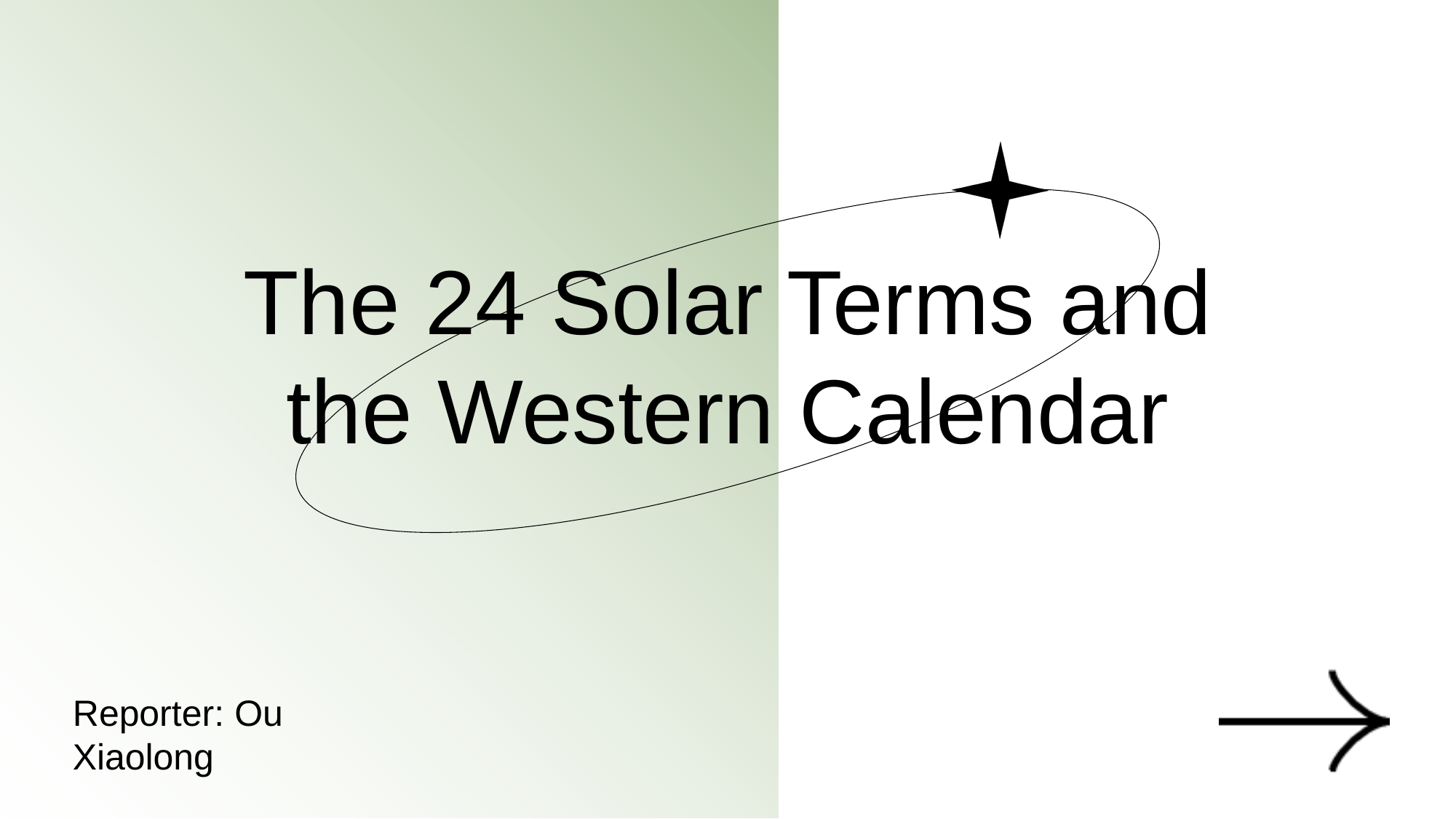

The 24 Solar Terms and the Western Calendar

Reporter: Ou Xiaolong